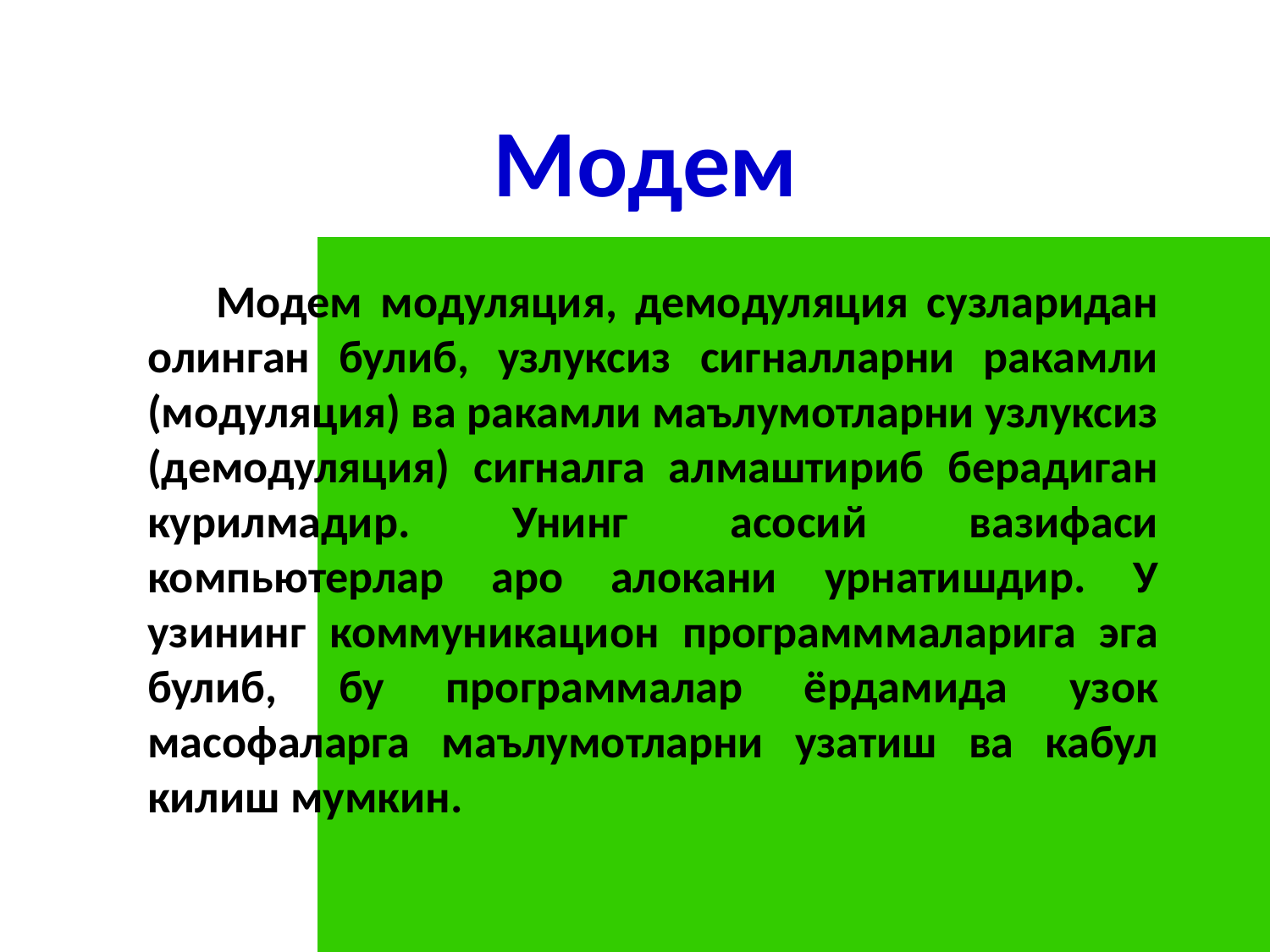

# Модем
    Модем модуляция, демодуляция сузларидан олинган булиб, узлуксиз сигналларни ракамли (модуляция) ва ракамли маълумотларни узлуксиз (демодуляция) сигналга алмаштириб берадиган курилмадир. Унинг асосий вазифаси компьютерлар аро алокани урнатишдир. У узининг коммуникацион программмаларига эга булиб, бу программалар ёрдамида узок масофаларга маълумотларни узатиш ва кабул килиш мумкин.